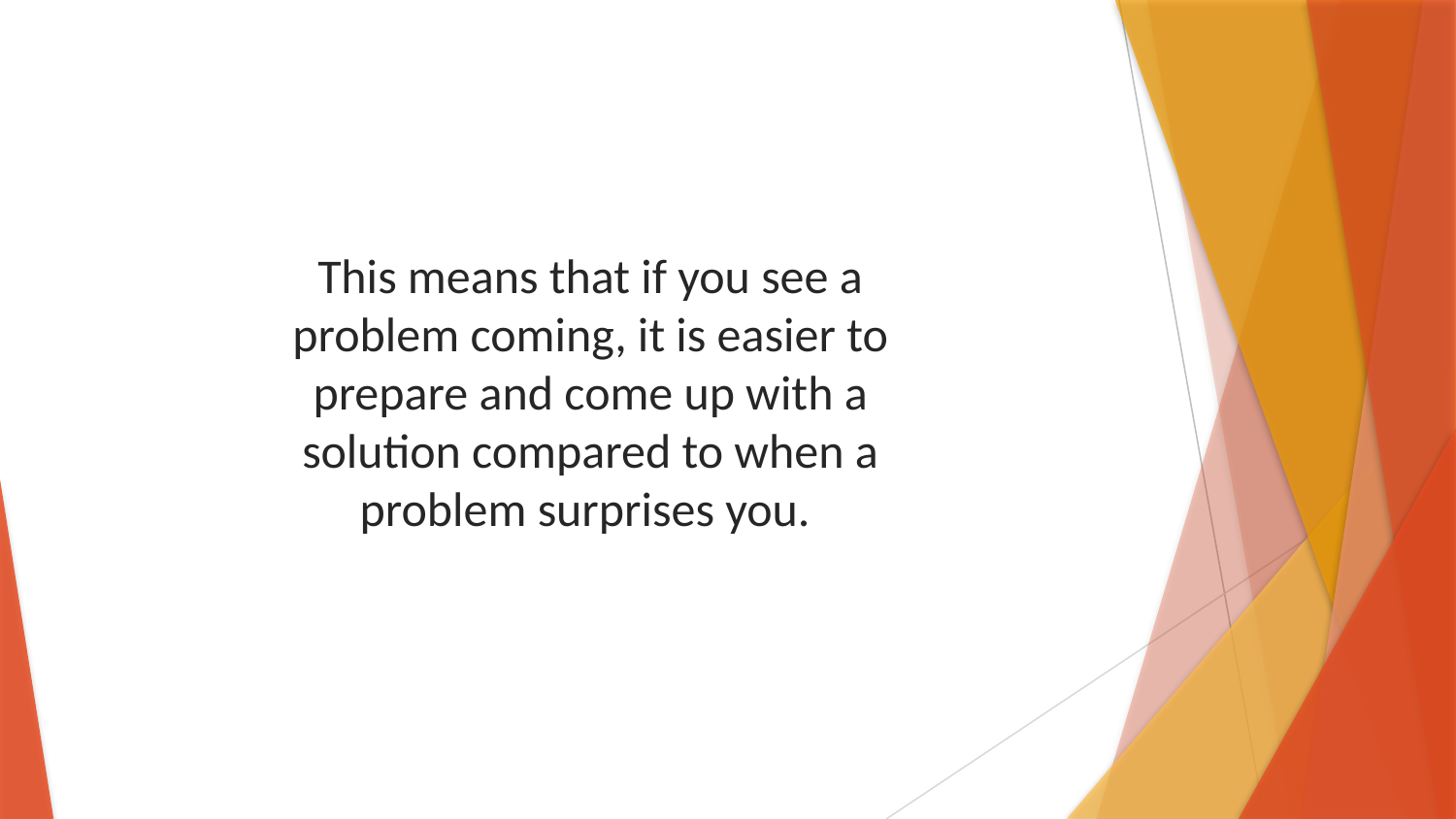

This means that if you see a problem coming, it is easier to prepare and come up with a solution compared to when a problem surprises you.